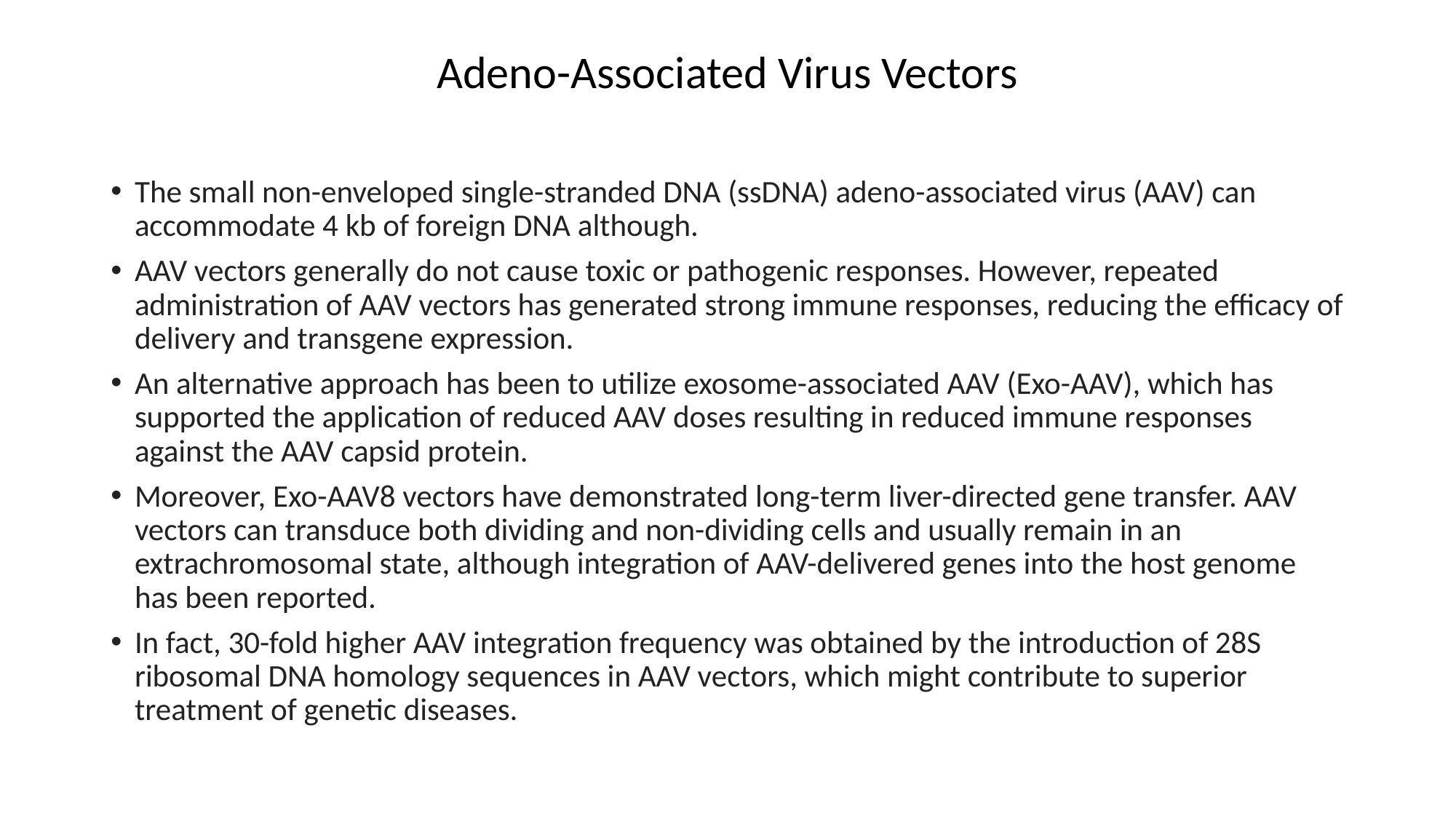

# Adeno-Associated Virus Vectors
The small non-enveloped single-stranded DNA (ssDNA) adeno-associated virus (AAV) can accommodate 4 kb of foreign DNA although.
AAV vectors generally do not cause toxic or pathogenic responses. However, repeated administration of AAV vectors has generated strong immune responses, reducing the efficacy of delivery and transgene expression.
An alternative approach has been to utilize exosome-associated AAV (Exo-AAV), which has supported the application of reduced AAV doses resulting in reduced immune responses against the AAV capsid protein.
Moreover, Exo-AAV8 vectors have demonstrated long-term liver-directed gene transfer. AAV vectors can transduce both dividing and non-dividing cells and usually remain in an extrachromosomal state, although integration of AAV-delivered genes into the host genome has been reported.
In fact, 30-fold higher AAV integration frequency was obtained by the introduction of 28S ribosomal DNA homology sequences in AAV vectors, which might contribute to superior treatment of genetic diseases.